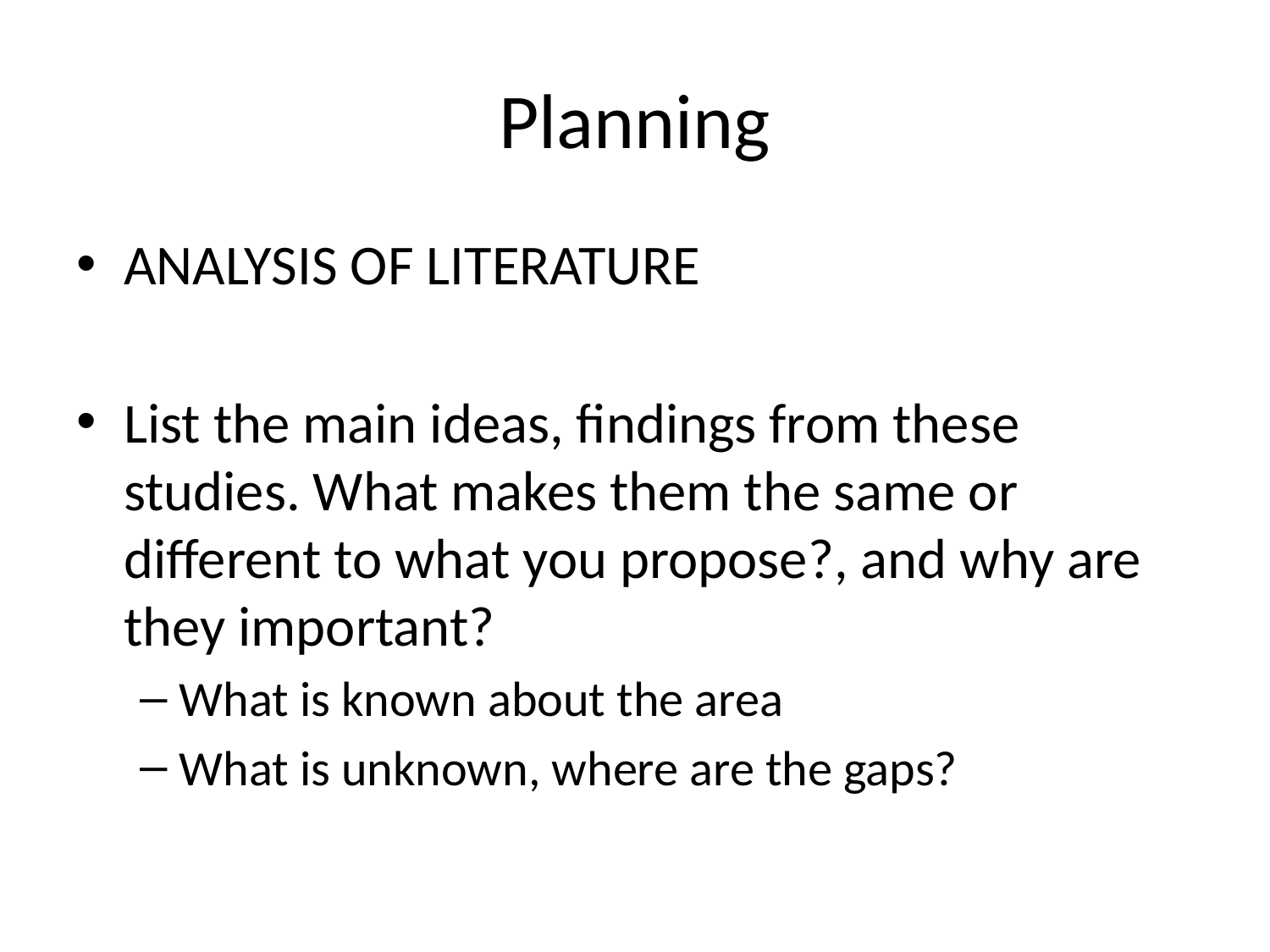

# Planning
ANALYSIS OF LITERATURE

List the main ideas, findings from these studies. What makes them the same or different to what you propose?, and why are they important?
What is known about the area
What is unknown, where are the gaps?